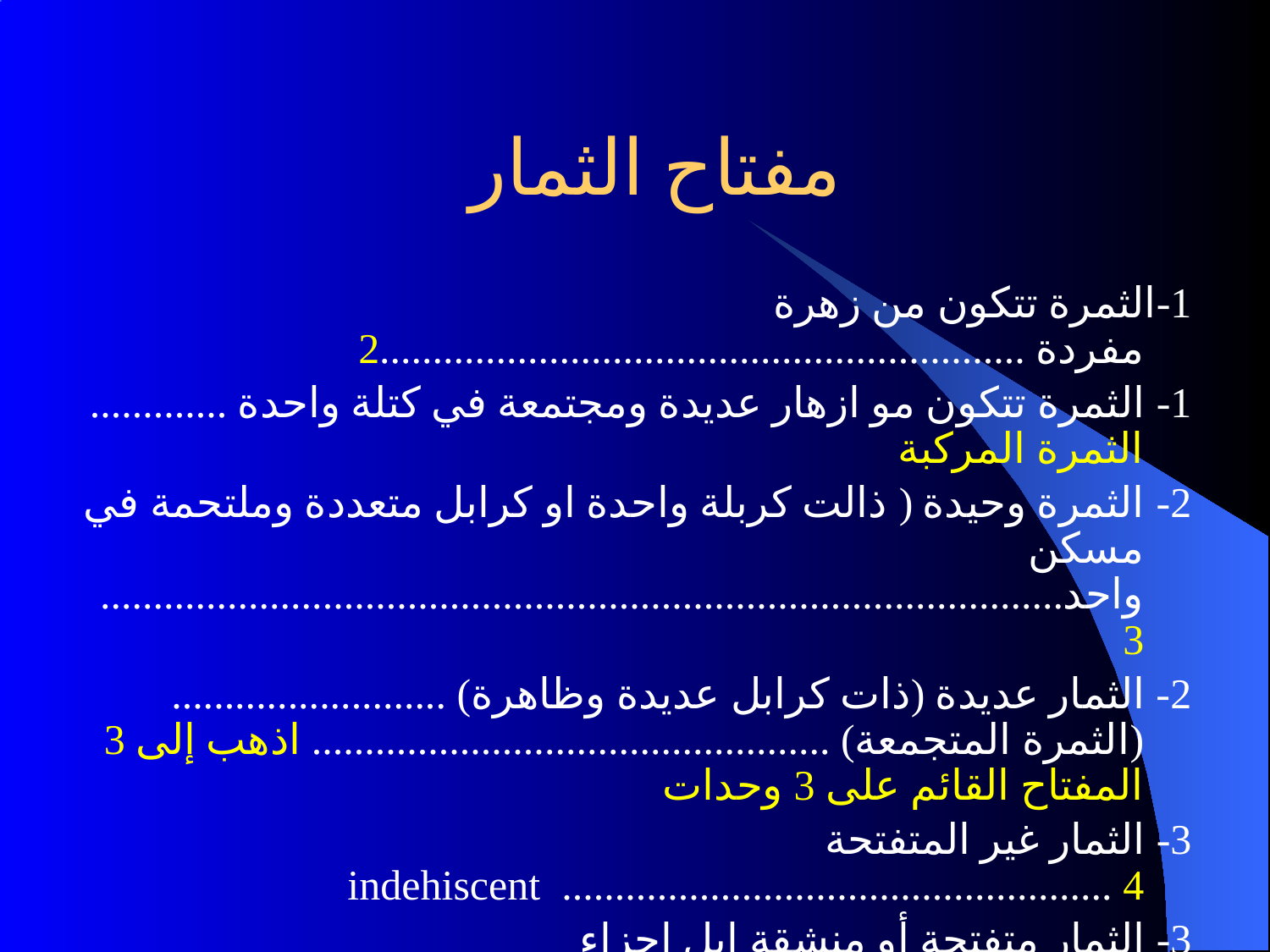

# مفتاح الثمار
1-الثمرة تتكون من زهرة مفردة .............................................................2
1- الثمرة تتكون مو ازهار عديدة ومجتمعة في كتلة واحدة ............. الثمرة المركبة
2- الثمرة وحيدة ( ذالت كربلة واحدة او كرابل متعددة وملتحمة في مسكن واحد........................................................................................... 3
2- الثمار عديدة (ذات كرابل عديدة وظاهرة) .......................... (الثمرة المتجمعة) ................................................. اذهب إلى 3 المفتاح القائم على 3 وحدات
3- الثمار غير المتفتحة indehiscent  .................................................... 4
3- الثمار متفتحة أو منشقة إىل اجزاء dehiscent ..................................... 13
4- الثمرة غضة أو جزء منها على الأقل غض ............................................ 5
4- الثمرة جافة .................................................................................. 8